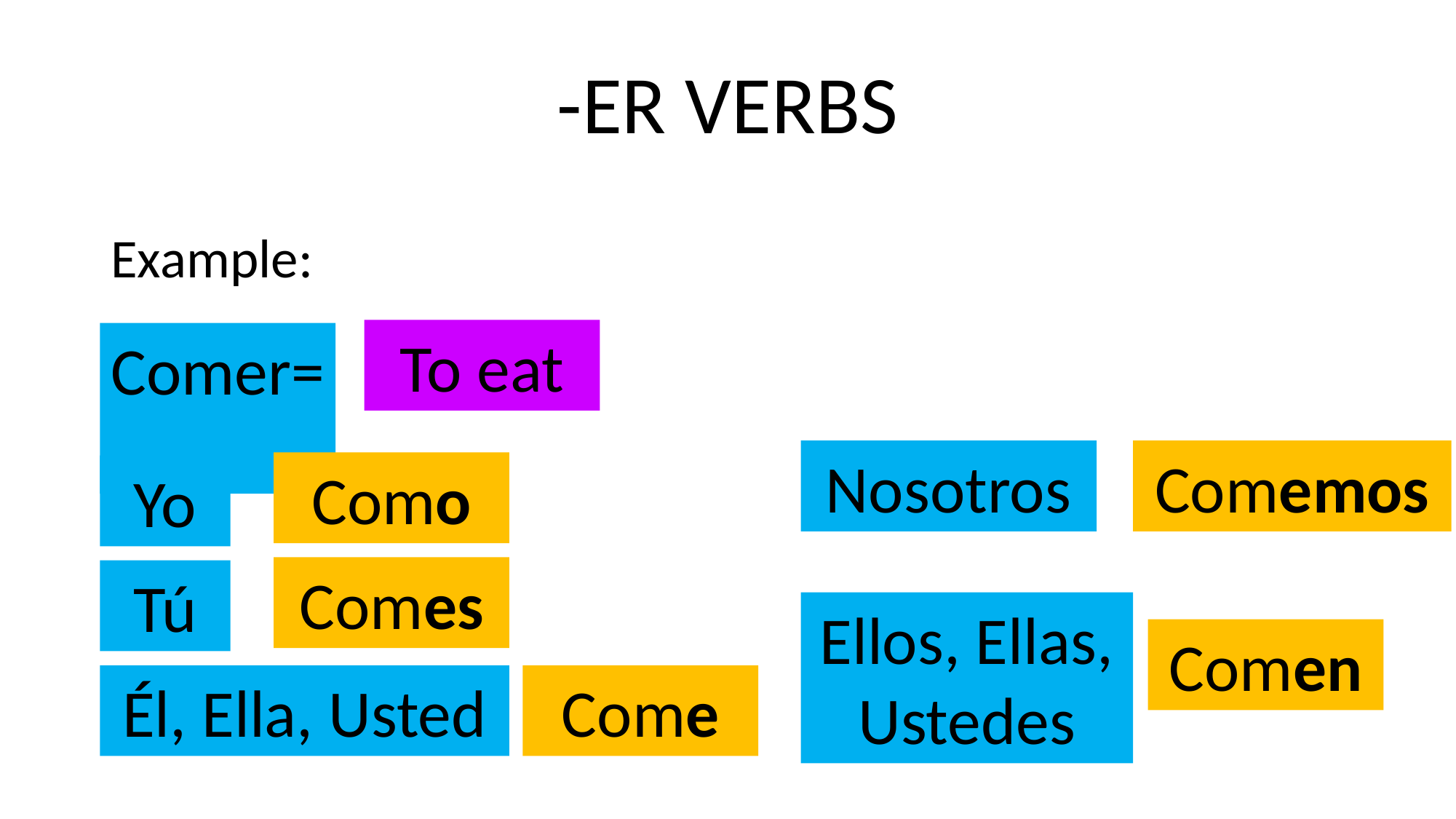

# -ER VERBS
Example:

To eat
Comer=
Comemos
Nosotros
Como
Yo
Comes
Tú
Ellos, Ellas, Ustedes
Comen
Él, Ella, Usted
Come